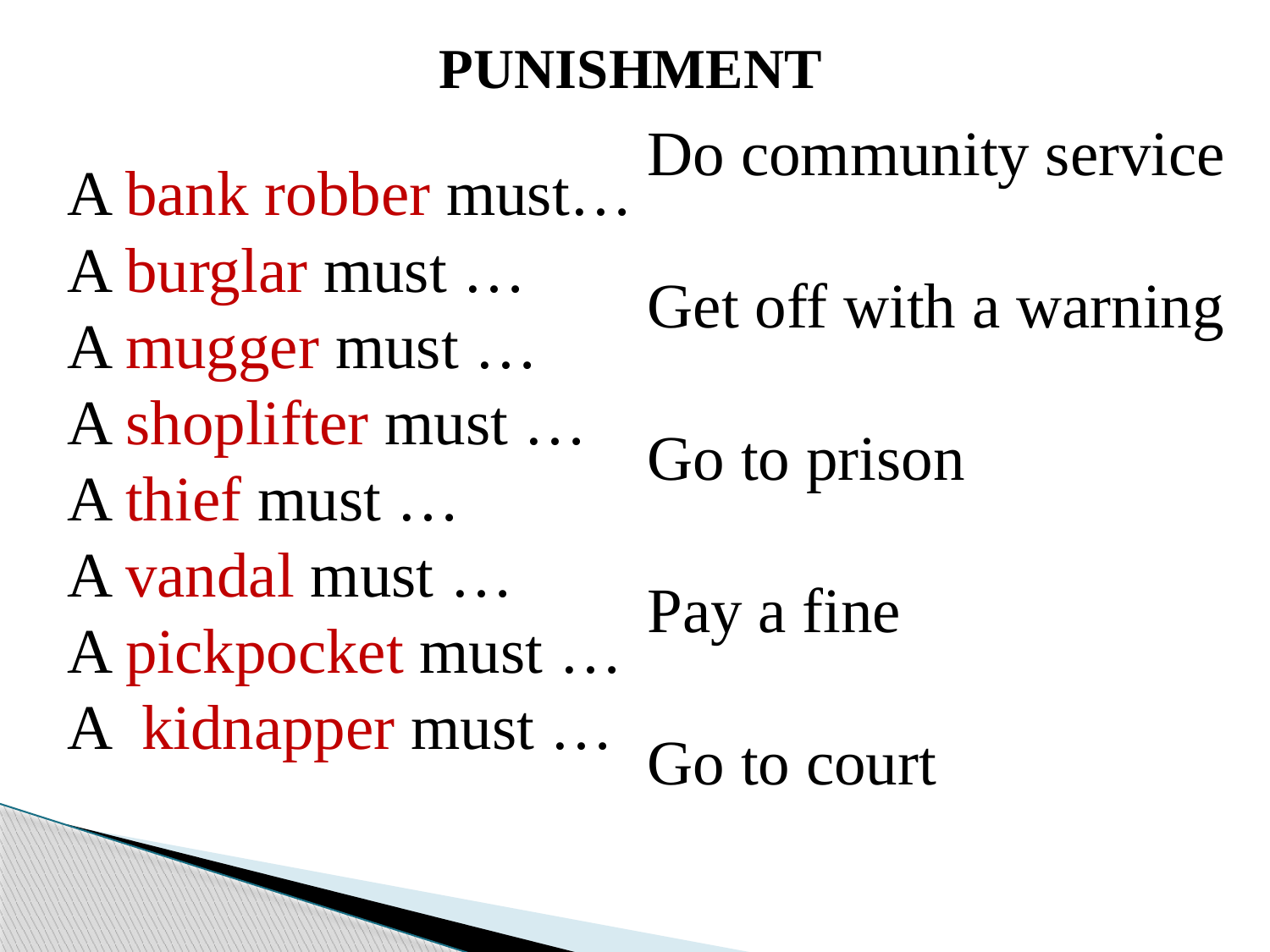

PUNISHMENT
Do community service

Get off with a warning

Go to prison

Pay a fine

Go to court
A bank robber must…
A burglar must …
A mugger must …
A shoplifter must …
A thief must …
A vandal must …
A pickpocket must …
A  kidnapper must …